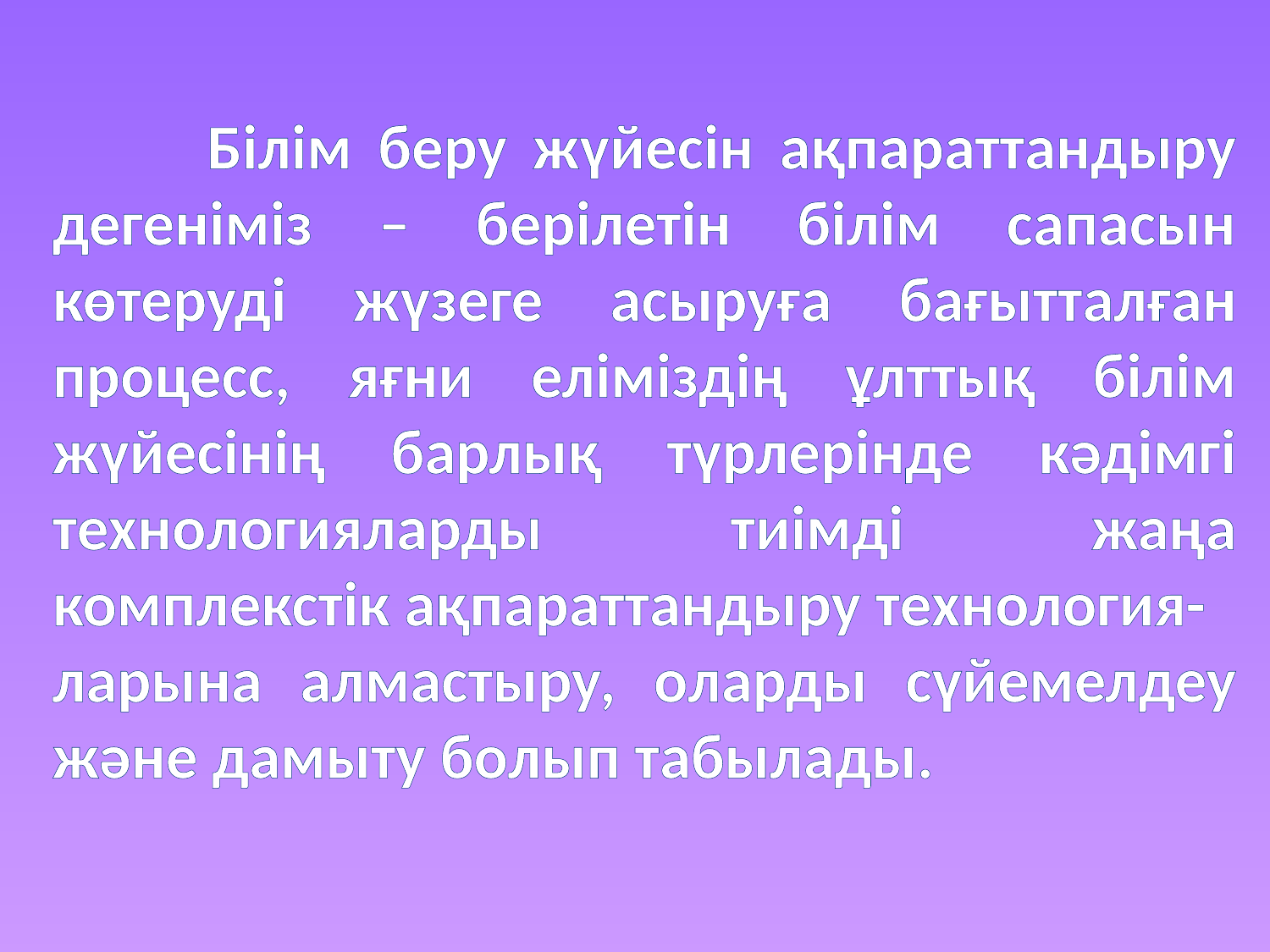

Білім беру жүйесін ақпараттандыру дегеніміз – берілетін білім сапасын көтеруді жүзеге асыруға бағытталған процесс, яғни еліміздің ұлттық білім жүйесінің барлық түрлерінде кәдімгі технологияларды тиімді жаңа комплекстік ақпараттандыру технология-
ларына алмастыру, оларды сүйемелдеу және дамыту болып табылады.